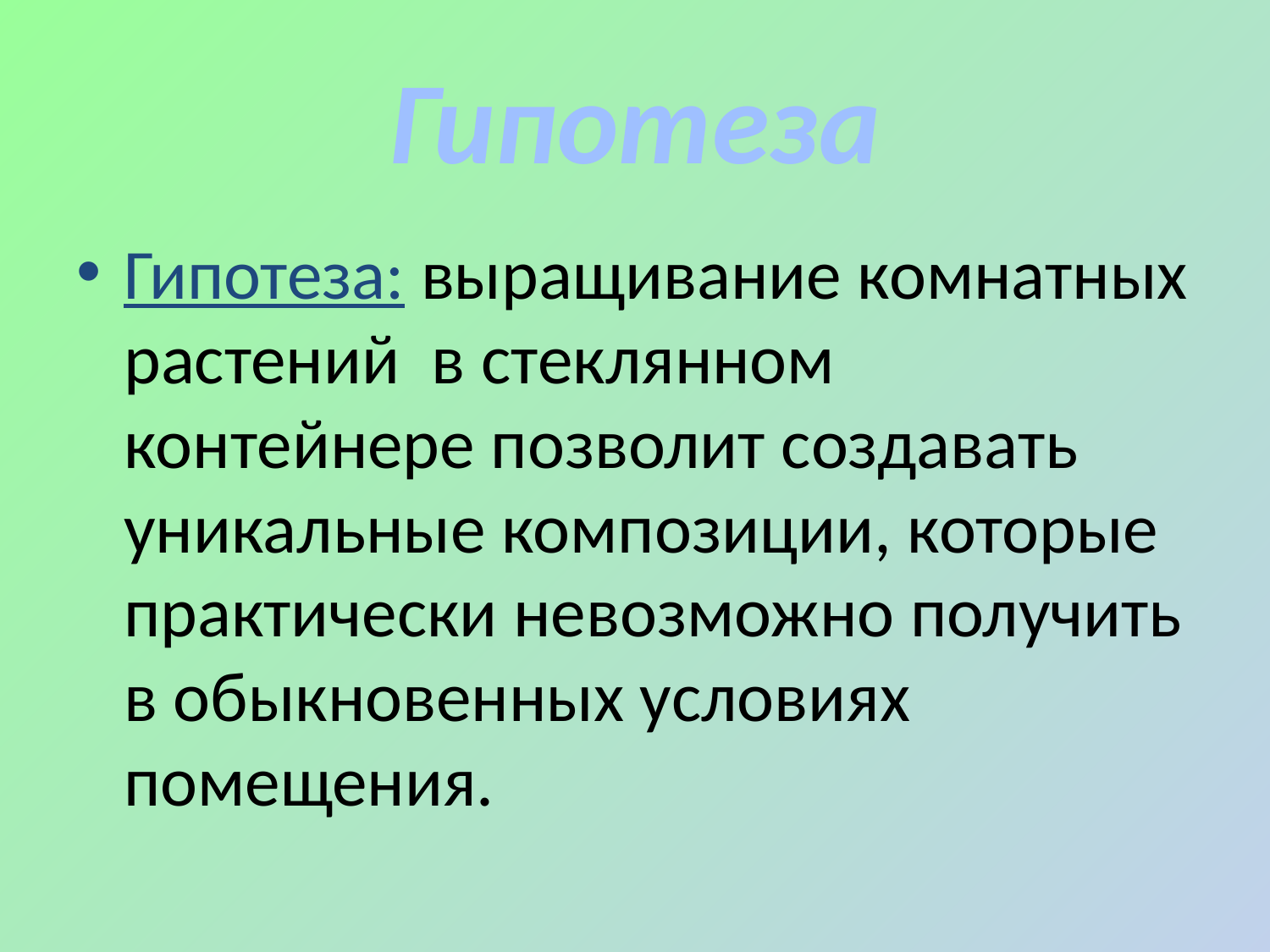

# Гипотеза
Гипотеза: выращивание комнатных растений  в стеклянном контейнере позволит создавать уникальные композиции, которые практически невозможно получить в обыкновенных условиях помещения.